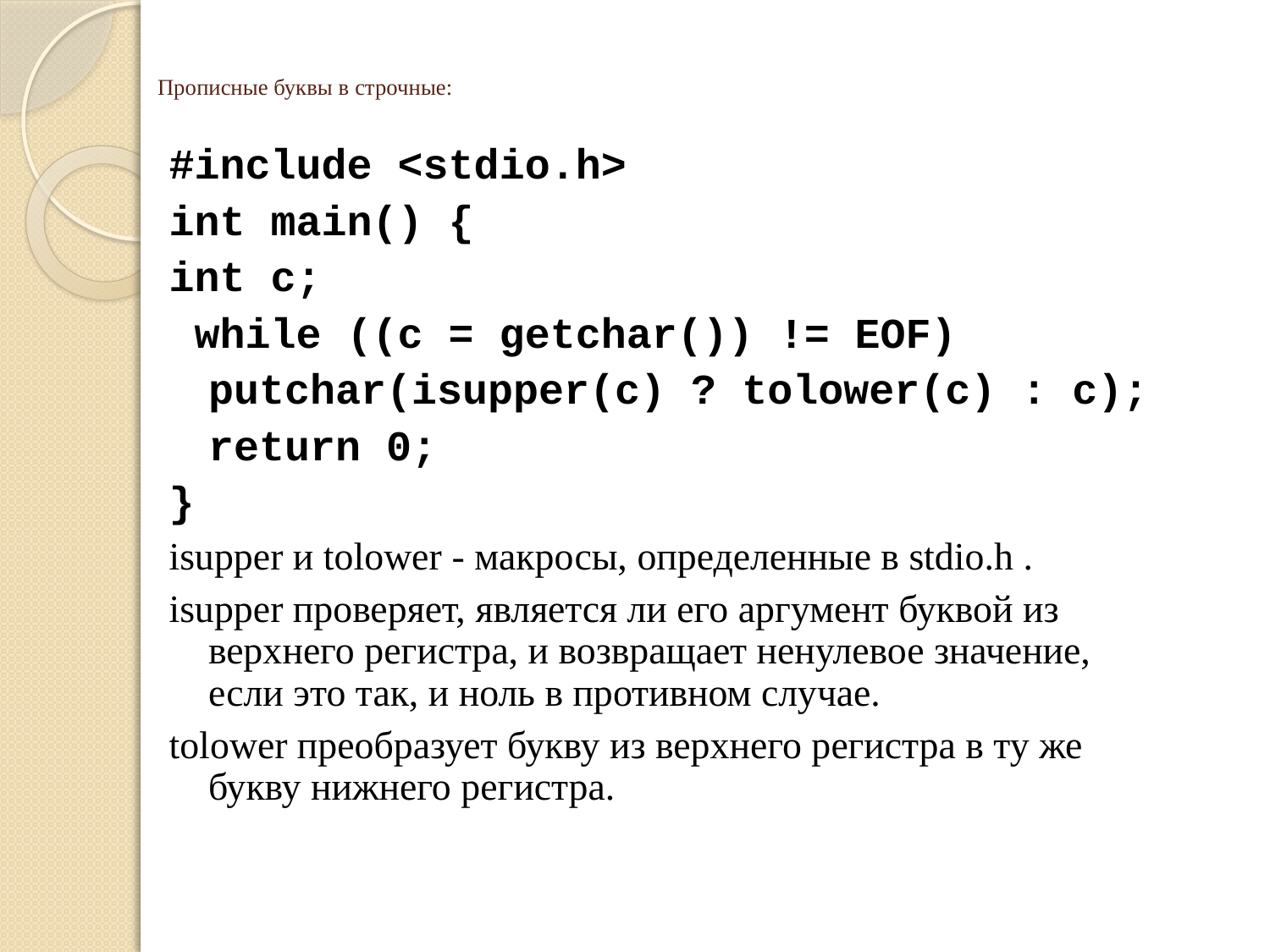

# Прописные буквы в строчные:
#include <stdio.h>
int main() {
int c;
 while ((c = getchar()) != EOF)
	putchar(isupper(c) ? tolower(c) : c);
	return 0;
}
isupper и tolower - макросы, определенные в stdio.h .
isupper проверяет, является ли его аргумент буквой из верхнего регистра, и возвращает ненулевое значение, если это так, и ноль в противном случае.
tolower преобразует букву из верхнего регистра в ту же букву нижнего регистра.